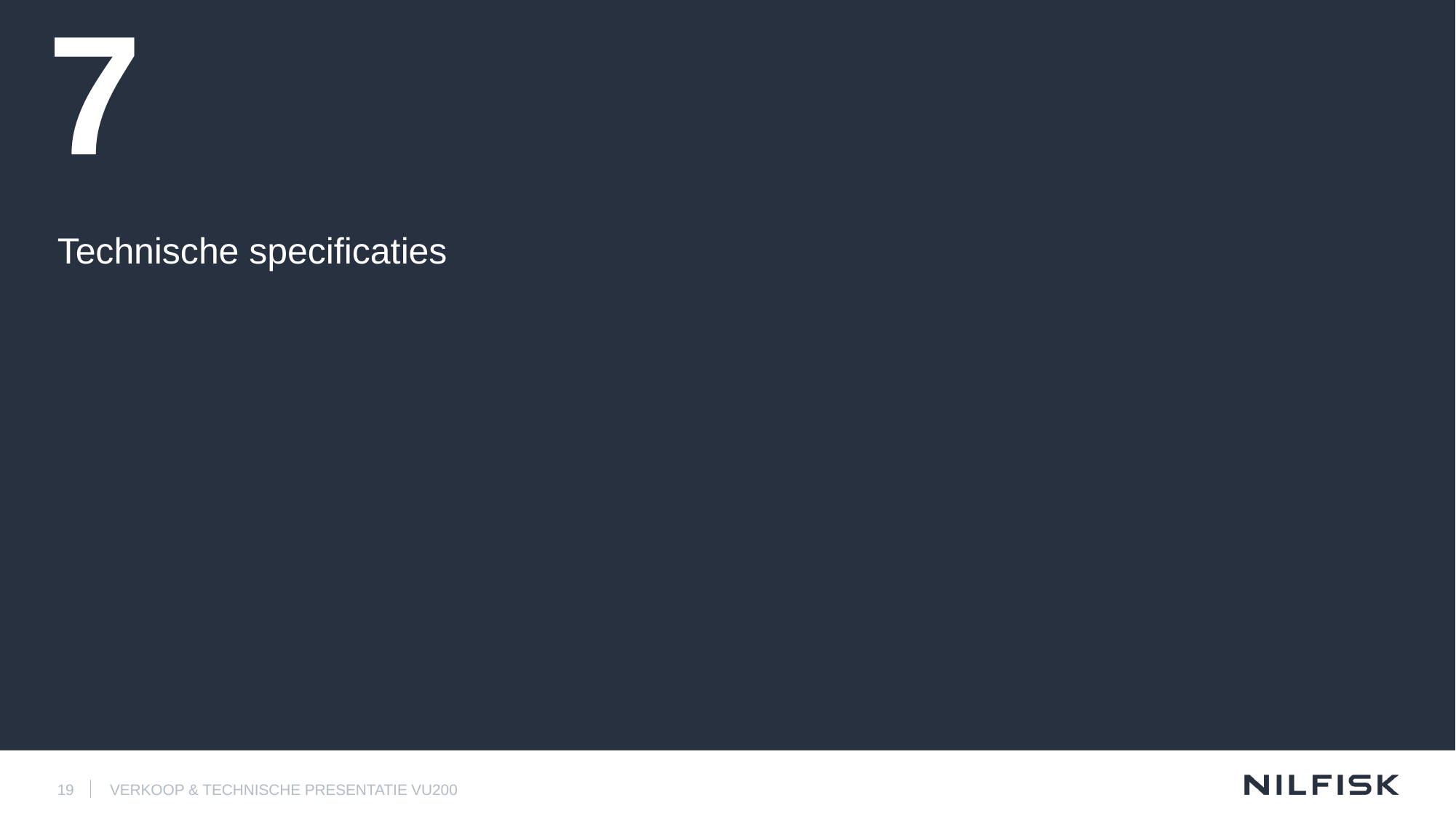

# 7
Technische specificaties
19
VERKOOP & TECHNISCHE PRESENTATIE VU200